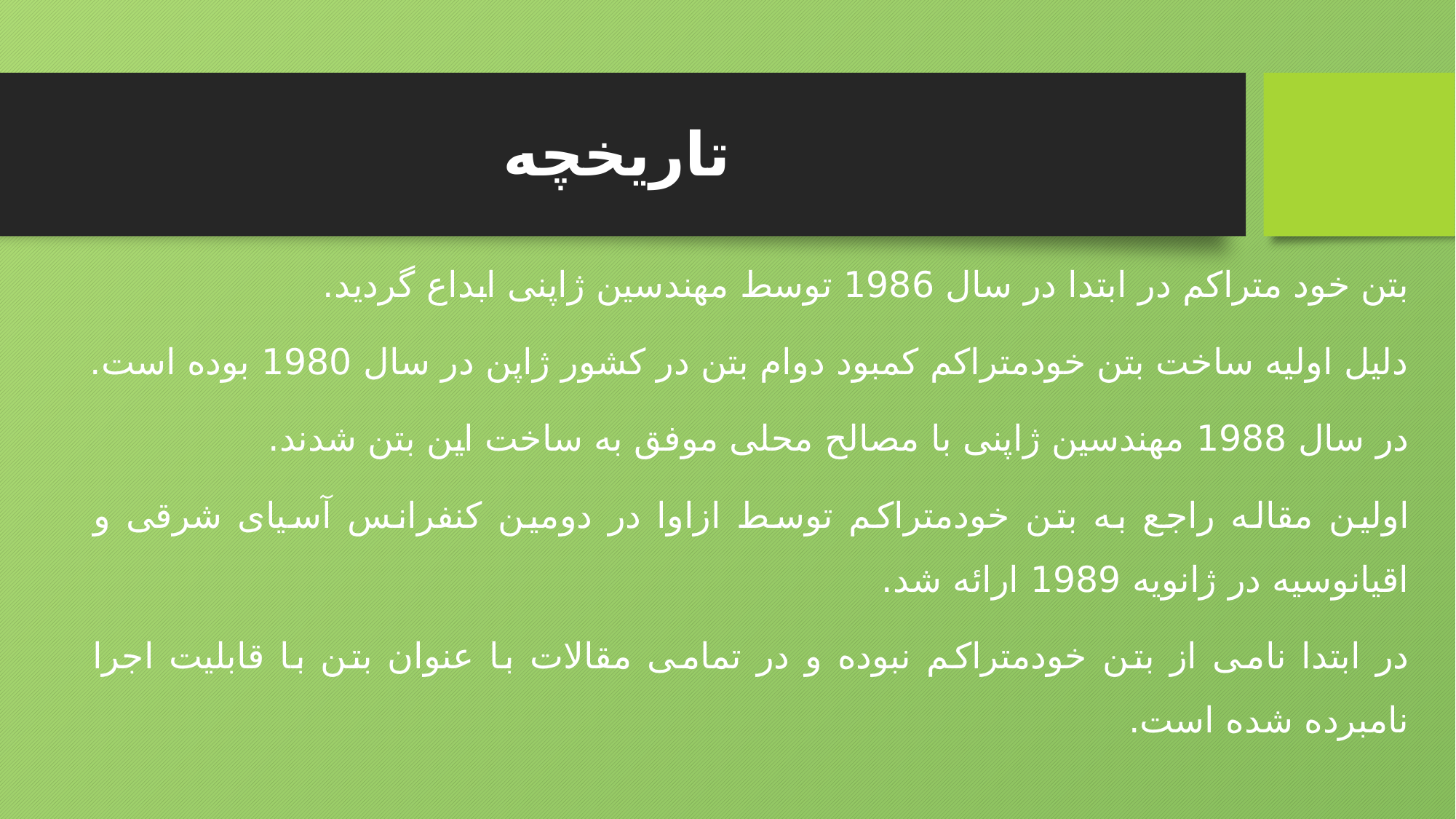

# تاریخچه
بتن خود متراکم در ابتدا در سال 1986 توسط مهندسین ژاپنی ابداع گردید.
دلیل اولیه ساخت بتن خودمتراکم کمبود دوام بتن در کشور ژاپن در سال 1980 بوده است.
در سال 1988 مهندسین ژاپنی با مصالح محلی موفق به ساخت این بتن شدند.
اولین مقاله راجع به بتن خودمتراکم توسط ازاوا در دومین کنفرانس آسیای شرقی و اقیانوسیه در ژانویه 1989 ارائه شد.
در ابتدا نامی از بتن خودمتراکم نبوده و در تمامی مقالات با عنوان بتن با قابلیت اجرا نامبرده شده است.